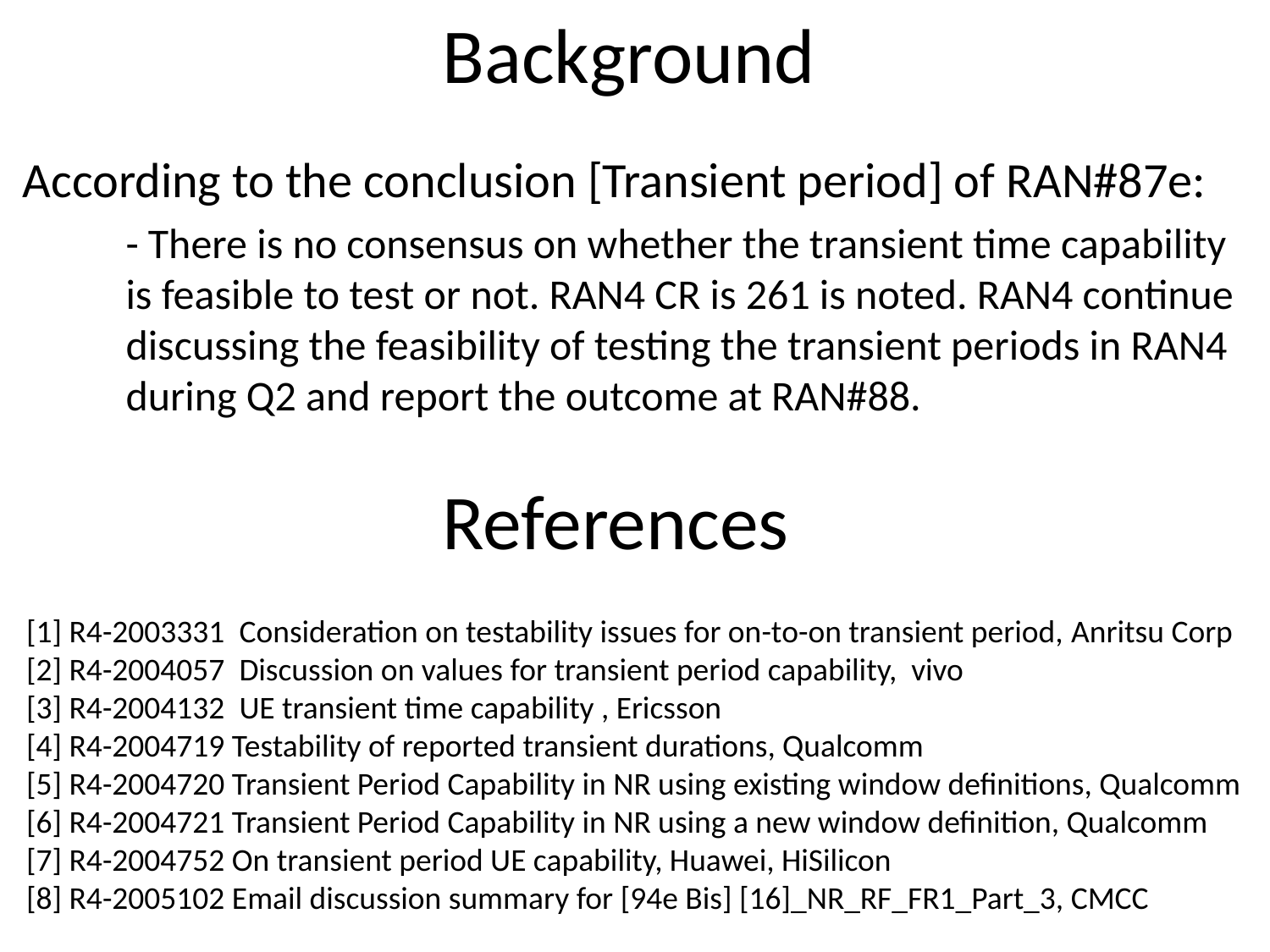

# Background

According to the conclusion [Transient period] of RAN#87e:
	- There is no consensus on whether the transient time capability is feasible to test or not. RAN4 CR is 261 is noted. RAN4 continue discussing the feasibility of testing the transient periods in RAN4 during Q2 and report the outcome at RAN#88.

References
[1] R4-2003331  Consideration on testability issues for on-to-on transient period, Anritsu Corp
[2] R4-2004057  Discussion on values for transient period capability,  vivo
[3] R4-2004132  UE transient time capability , Ericsson
[4] R4-2004719 Testability of reported transient durations, Qualcomm
[5] R4-2004720 Transient Period Capability in NR using existing window definitions, Qualcomm
[6] R4-2004721 Transient Period Capability in NR using a new window definition, Qualcomm
[7] R4-2004752 On transient period UE capability, Huawei, HiSilicon
[8] R4-2005102 Email discussion summary for [94e Bis] [16]_NR_RF_FR1_Part_3, CMCC